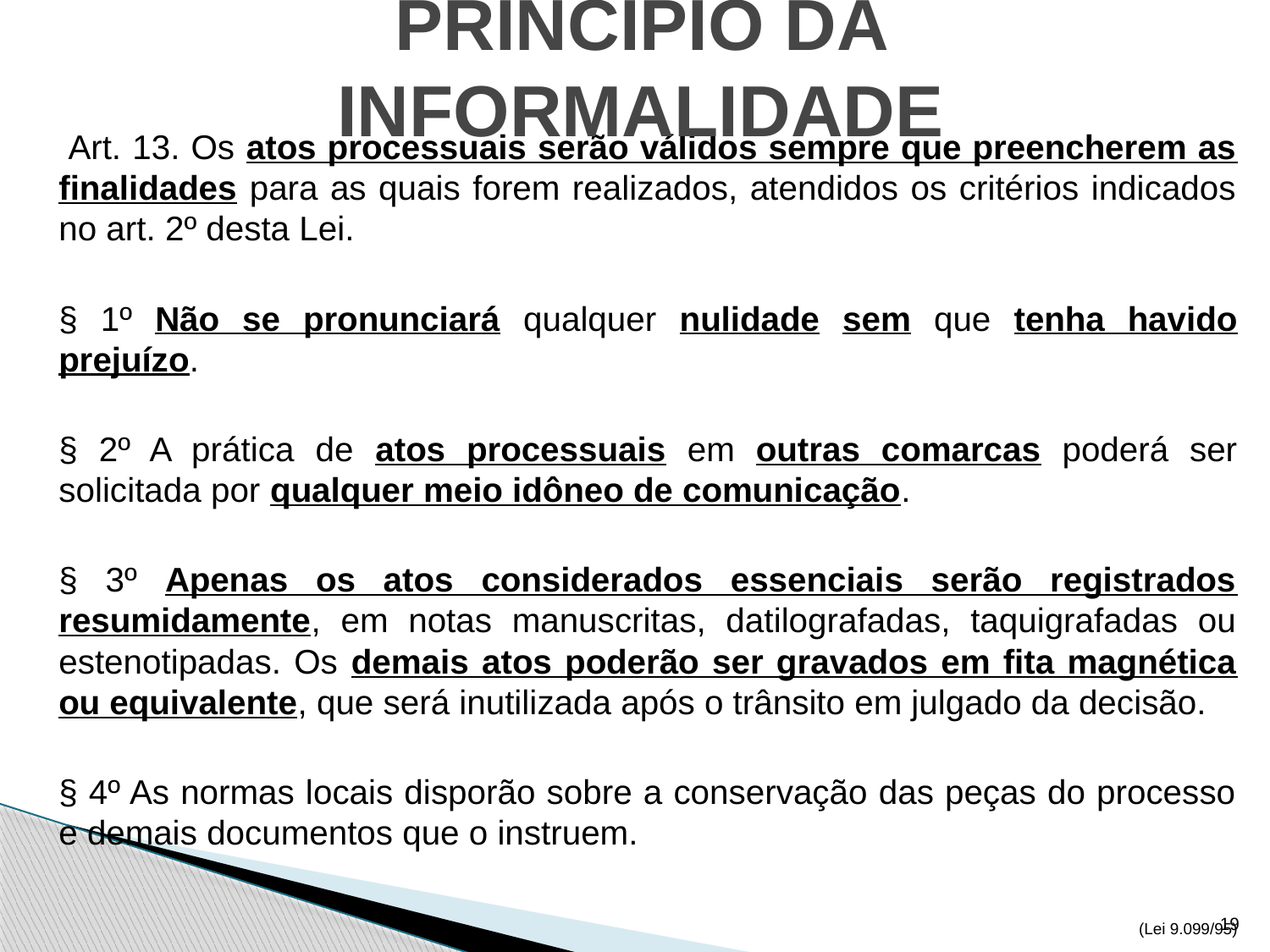

# PRINCÍPIO DA INFORMALIDADE
	 Art. 13. Os atos processuais serão válidos sempre que preencherem as finalidades para as quais forem realizados, atendidos os critérios indicados no art. 2º desta Lei.

	§ 1º Não se pronunciará qualquer nulidade sem que tenha havido prejuízo.

	§ 2º A prática de atos processuais em outras comarcas poderá ser solicitada por qualquer meio idôneo de comunicação.

	§ 3º Apenas os atos considerados essenciais serão registrados resumidamente, em notas manuscritas, datilografadas, taquigrafadas ou estenotipadas. Os demais atos poderão ser gravados em fita magnética ou equivalente, que será inutilizada após o trânsito em julgado da decisão.

	§ 4º As normas locais disporão sobre a conservação das peças do processo e demais documentos que o instruem.

(Lei 9.099/95)
19